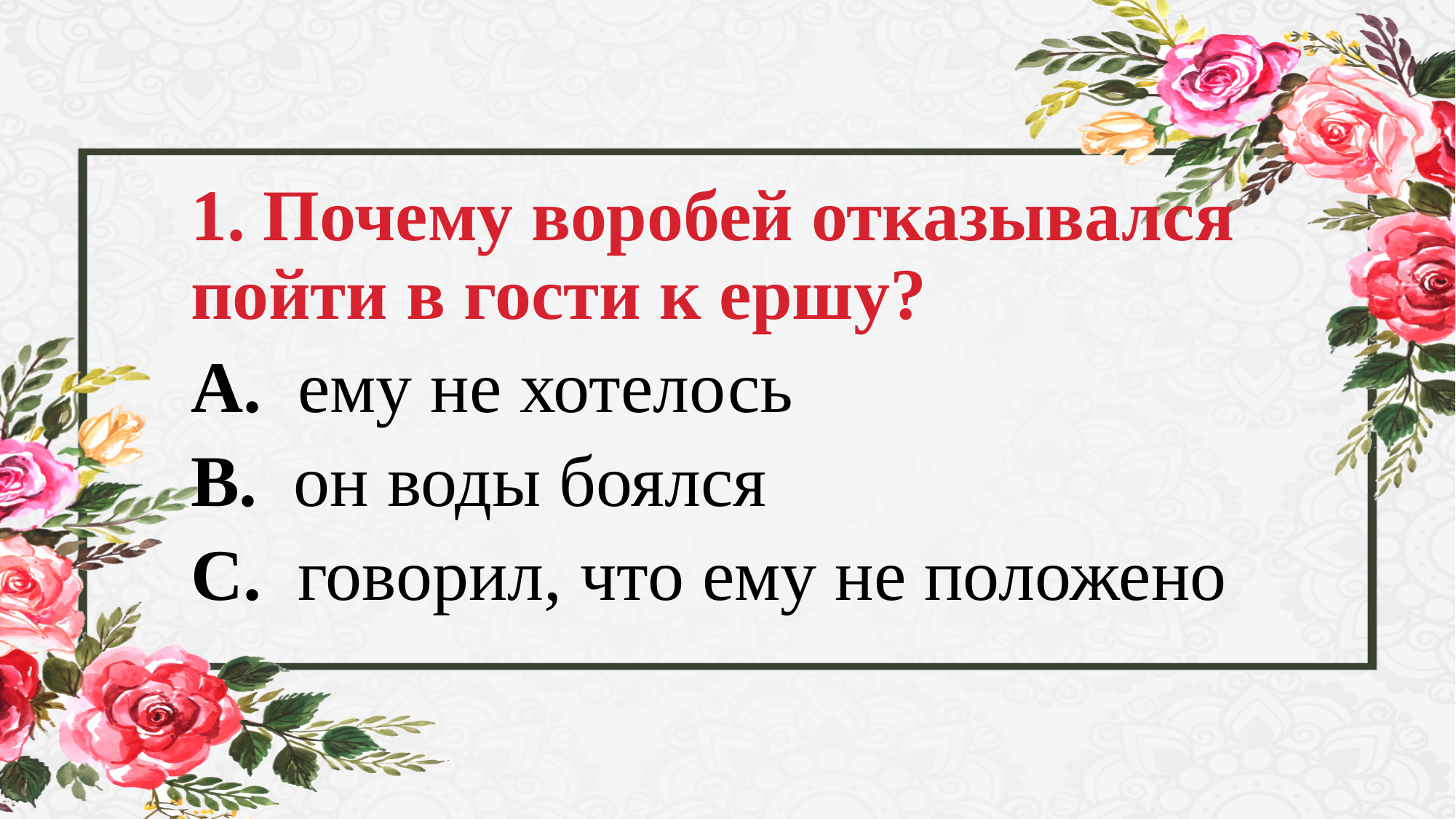

1. Почему воробей отказывался пойти в гости к ершу?
A.  ему не хотелось
B.  он воды боялся
C.  говорил, что ему не положено